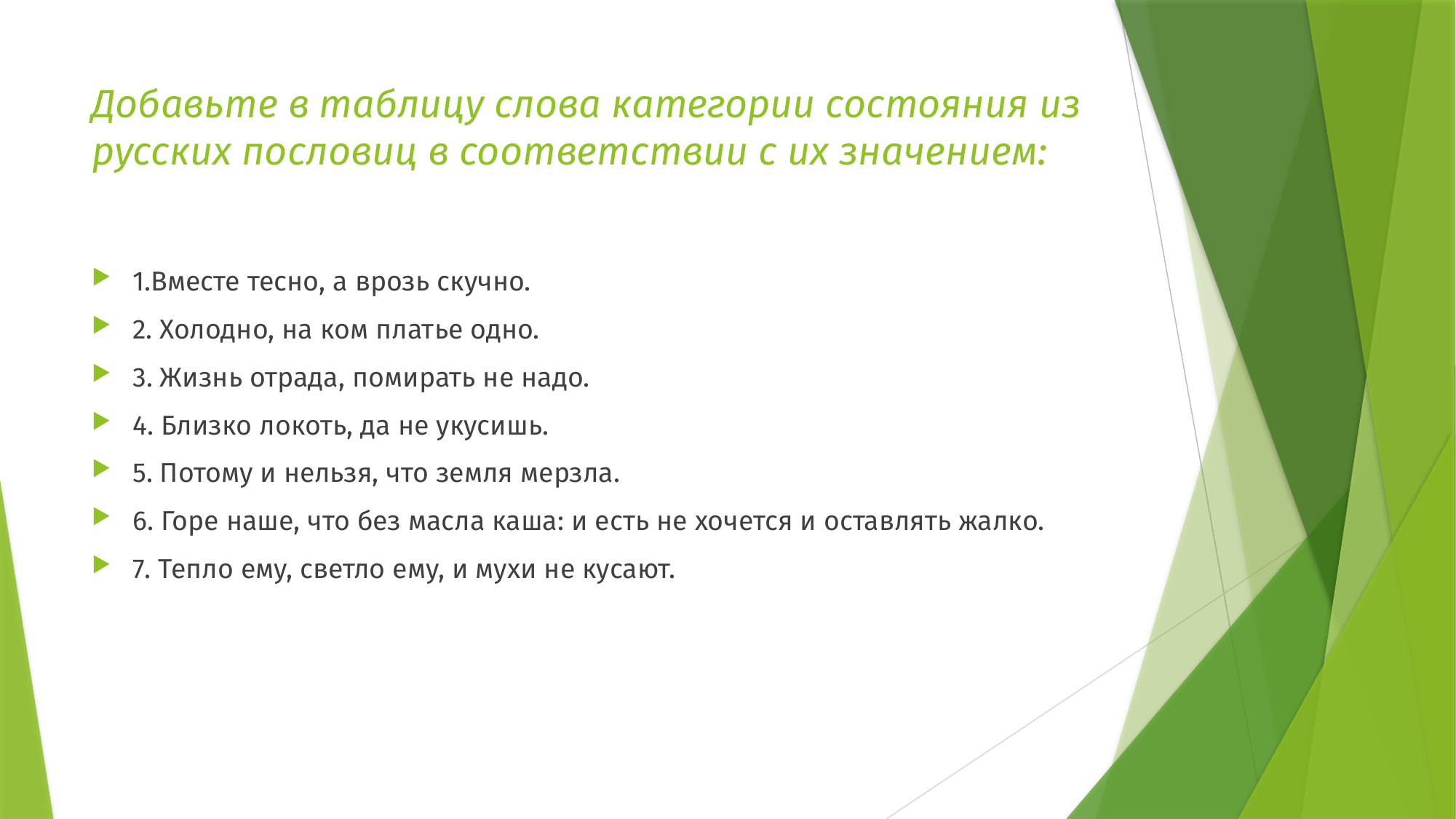

# Добавьте в таблицу слова категории состояния из русских пословиц в соответствии с их значением:
1.Вместе тесно, а врозь скучно.
2. Холодно, на ком платье одно.
3. Жизнь отрада, помирать не надо.
4. Близко локоть, да не укусишь.
5. Потому и нельзя, что земля мерзла.
6. Горе наше, что без масла каша: и есть не хочется и оставлять жалко.
7. Тепло ему, светло ему, и мухи не кусают.